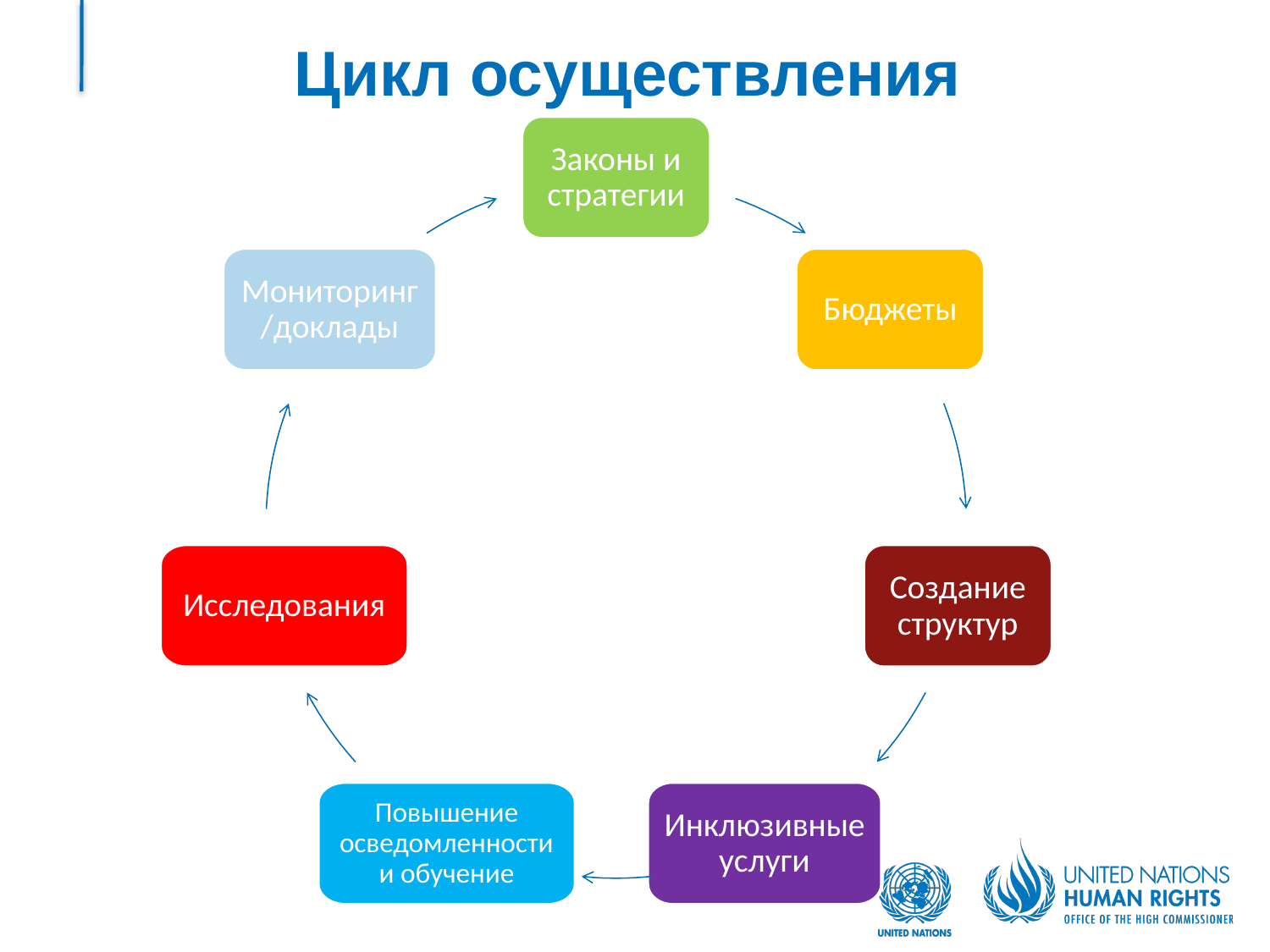

# Цикл осуществления
Законы и стратегии

Мониторинг/доклады
Бюджеты
Исследования
Создание структур
Повышение осведомленности и обучение
Инклюзивные услуги